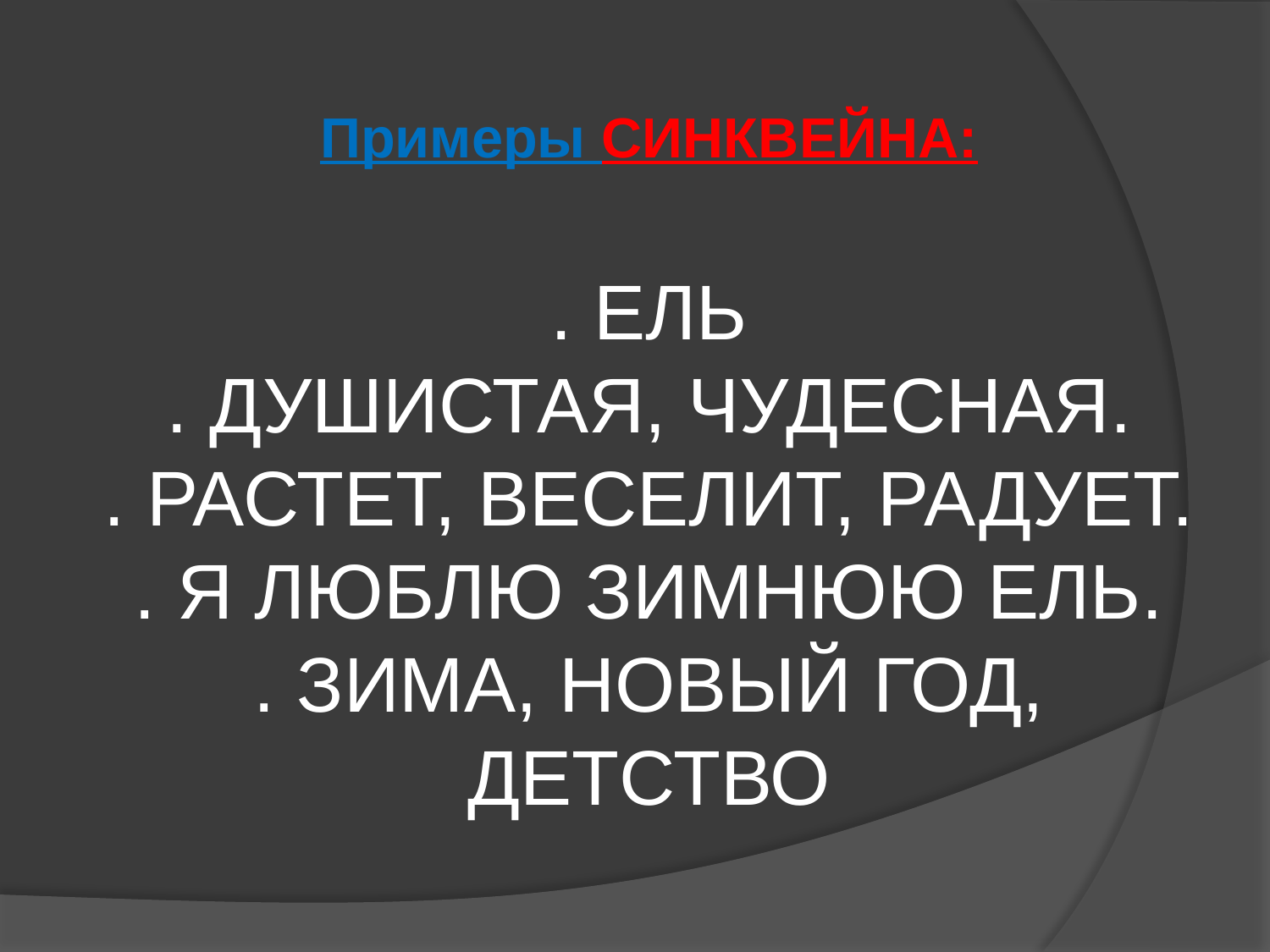

# Примеры СИНКВЕЙНА: . ЕЛЬ . ДУШИСТАЯ, ЧУДЕСНАЯ. . РАСТЕТ, ВЕСЕЛИТ, РАДУЕТ. . Я ЛЮБЛЮ ЗИМНЮЮ ЕЛЬ. . ЗИМА, НОВЫЙ ГОД, ДЕТСТВО